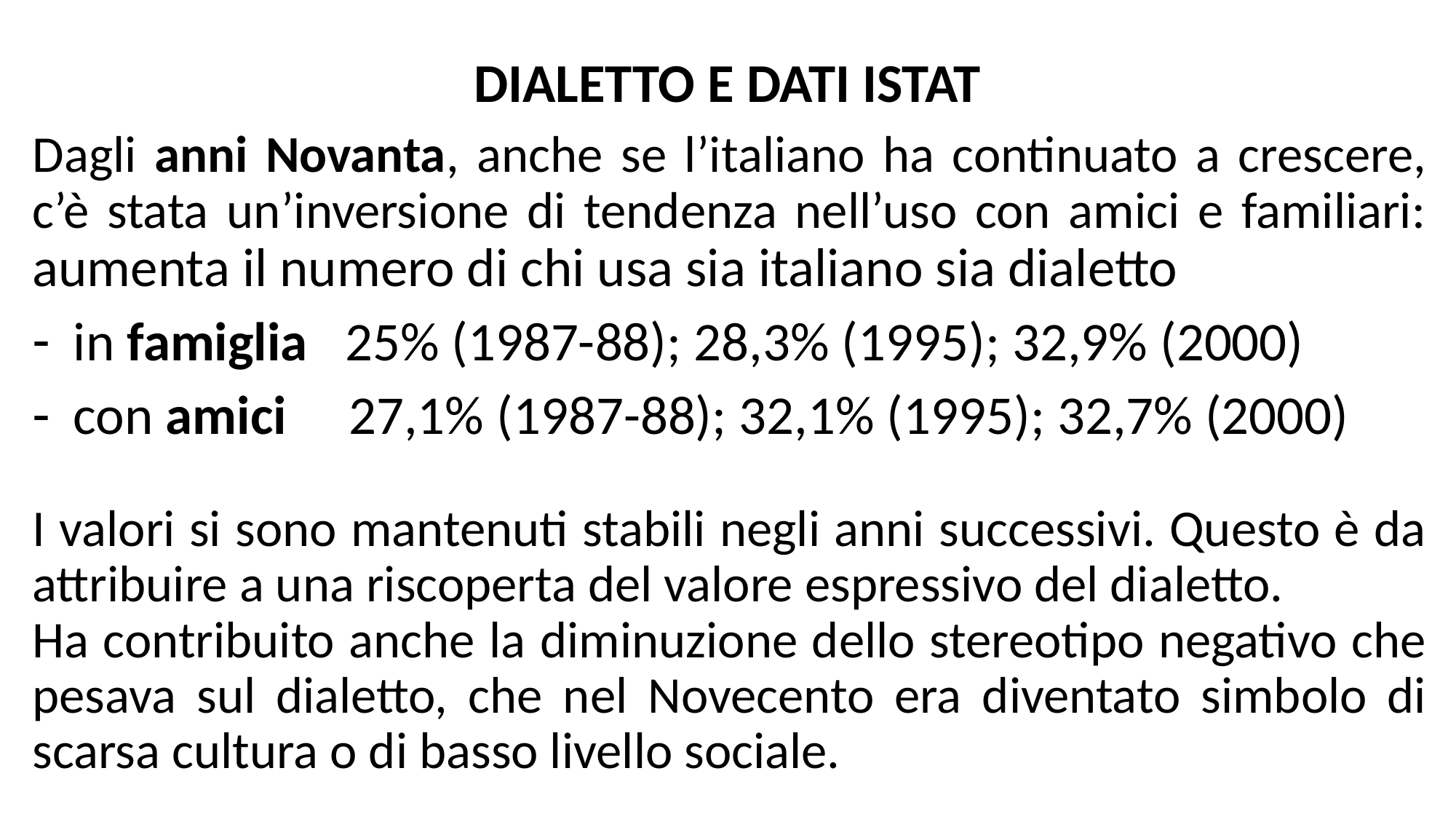

# DIALETTO E DATI ISTAT
Dagli anni Novanta, anche se l’italiano ha continuato a crescere, c’è stata un’inversione di tendenza nell’uso con amici e familiari: aumenta il numero di chi usa sia italiano sia dialetto
in famiglia   25% (1987-88); 28,3% (1995); 32,9% (2000)
con amici     27,1% (1987-88); 32,1% (1995); 32,7% (2000)

I valori si sono mantenuti stabili negli anni successivi. Questo è da attribuire a una riscoperta del valore espressivo del dialetto.
Ha contribuito anche la diminuzione dello stereotipo negativo che pesava sul dialetto, che nel Novecento era diventato simbolo di scarsa cultura o di basso livello sociale.